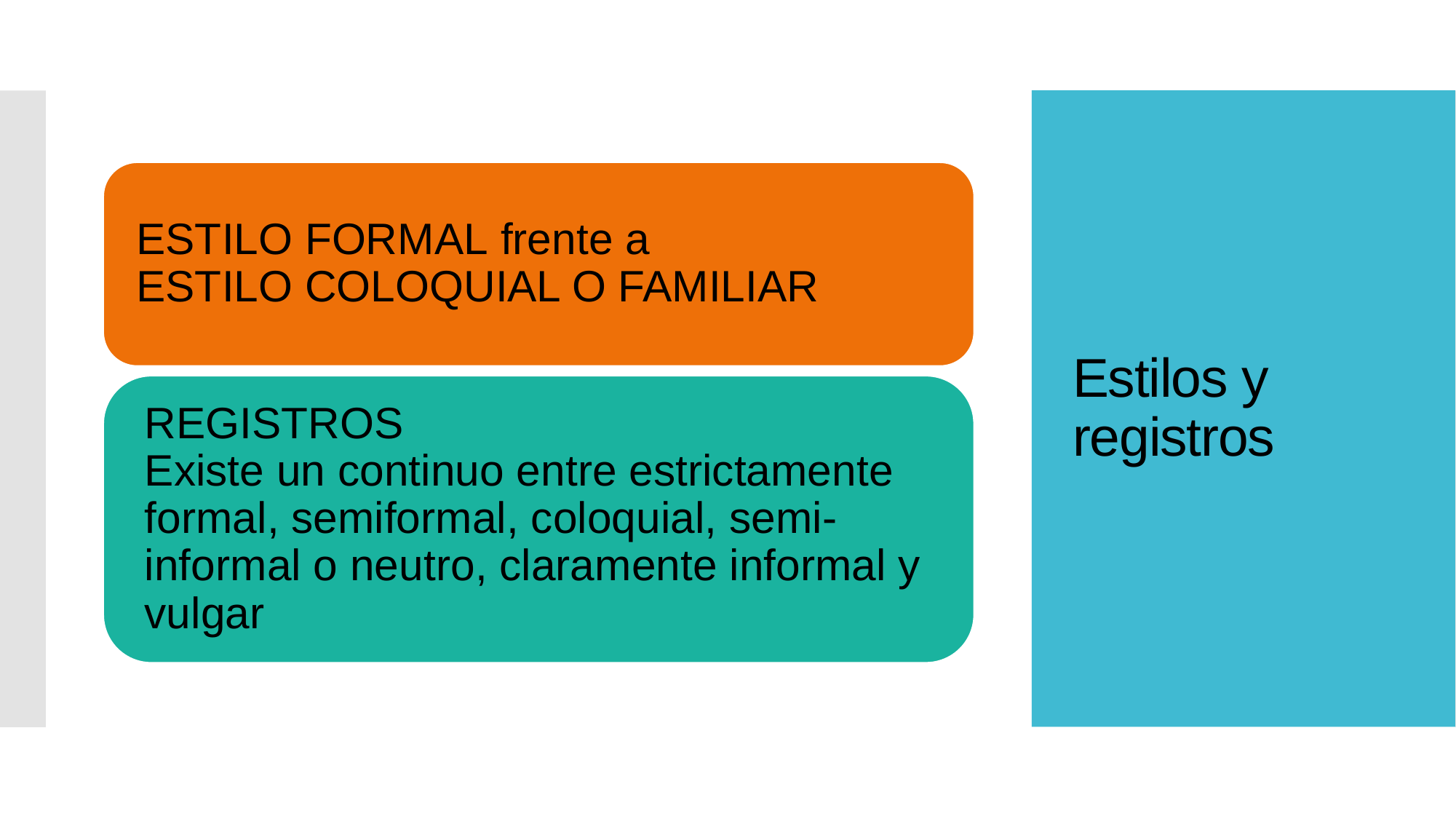

Estilo formal frente a
estilo coloquial o familiar
Registros
Existe un continuo entre estrictamente formal, semiformal, coloquial, semi-informal o neutro, claramente informal y vulgar
# Estilos y registros